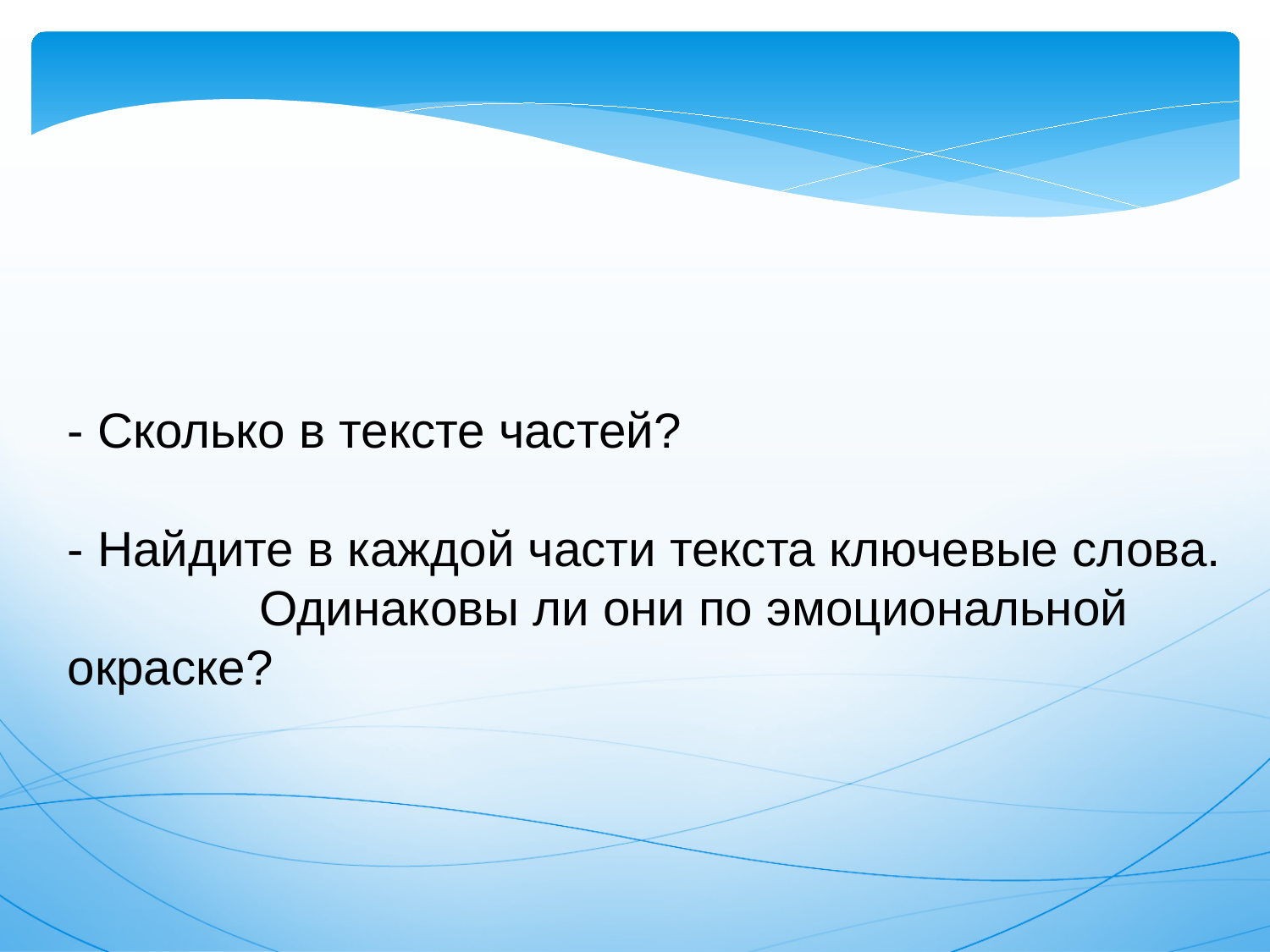

- Сколько в тексте частей?

- Найдите в каждой части текста ключевые слова.               Одинаковы ли они по эмоциональной окраске?